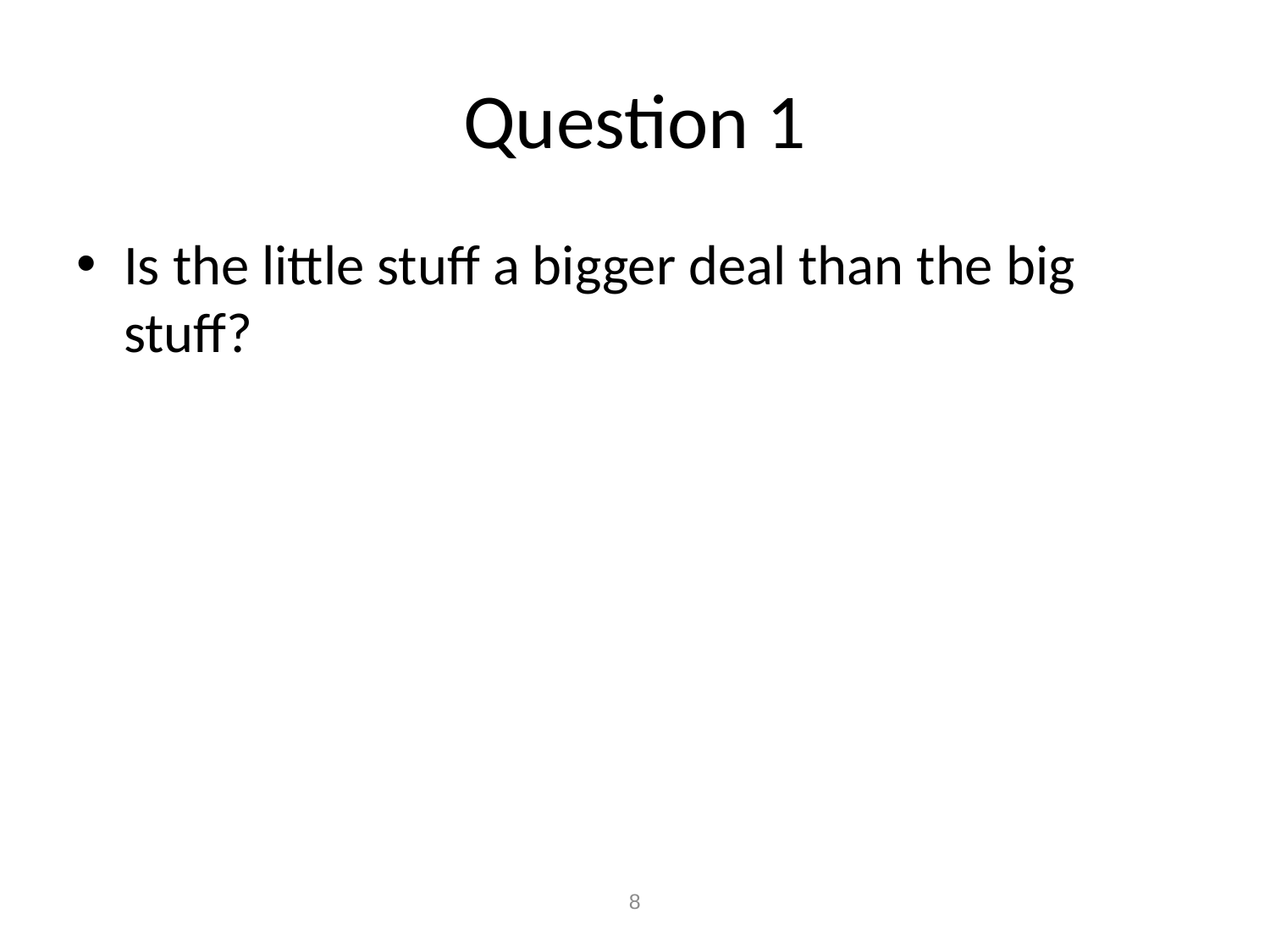

# Question 1
Is the little stuff a bigger deal than the big stuff?

8